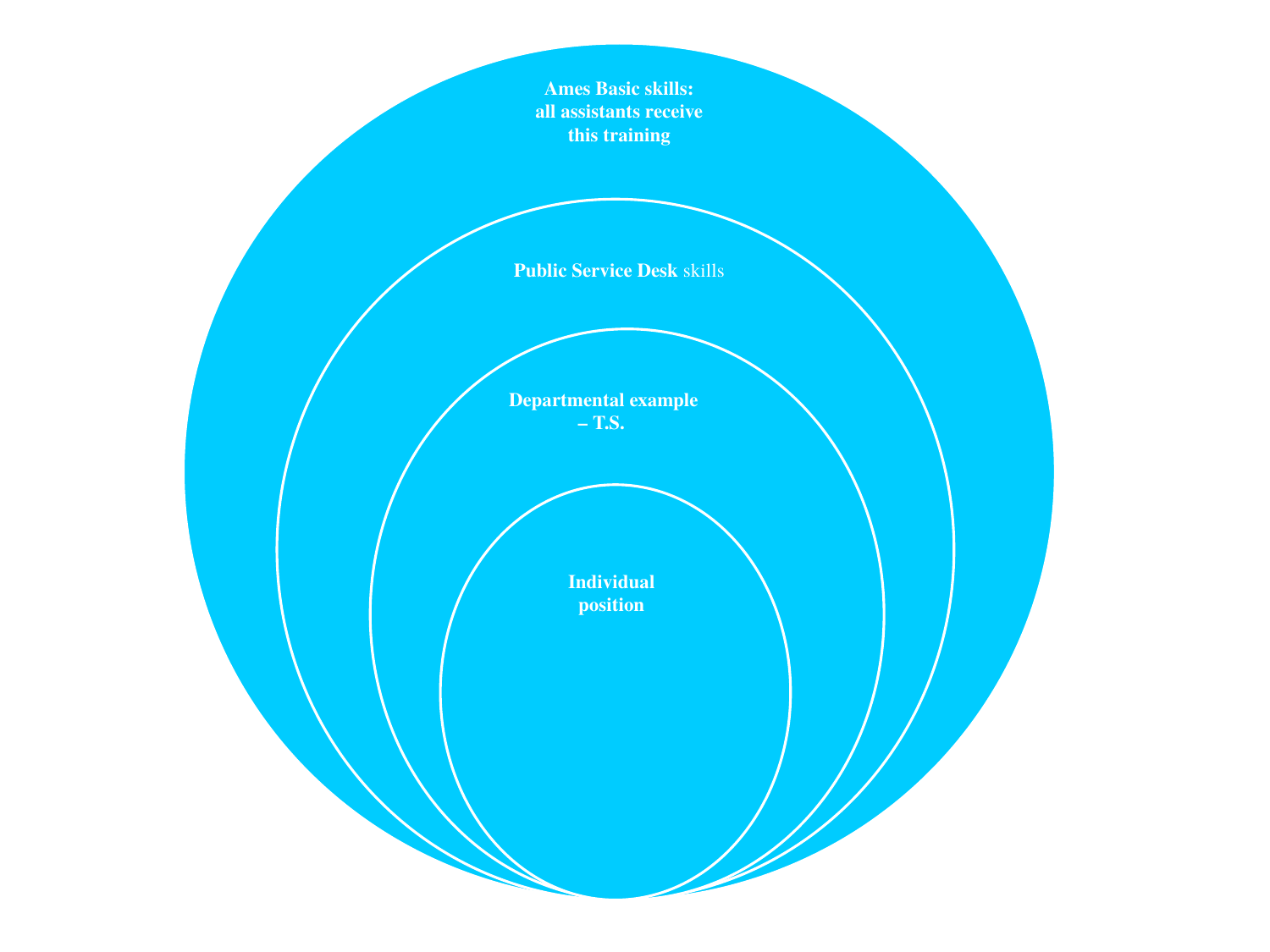

Ames Basic skills:
all assistants receive
this training

Public Service Desk skills

Departmental example – T.S.

Individual position